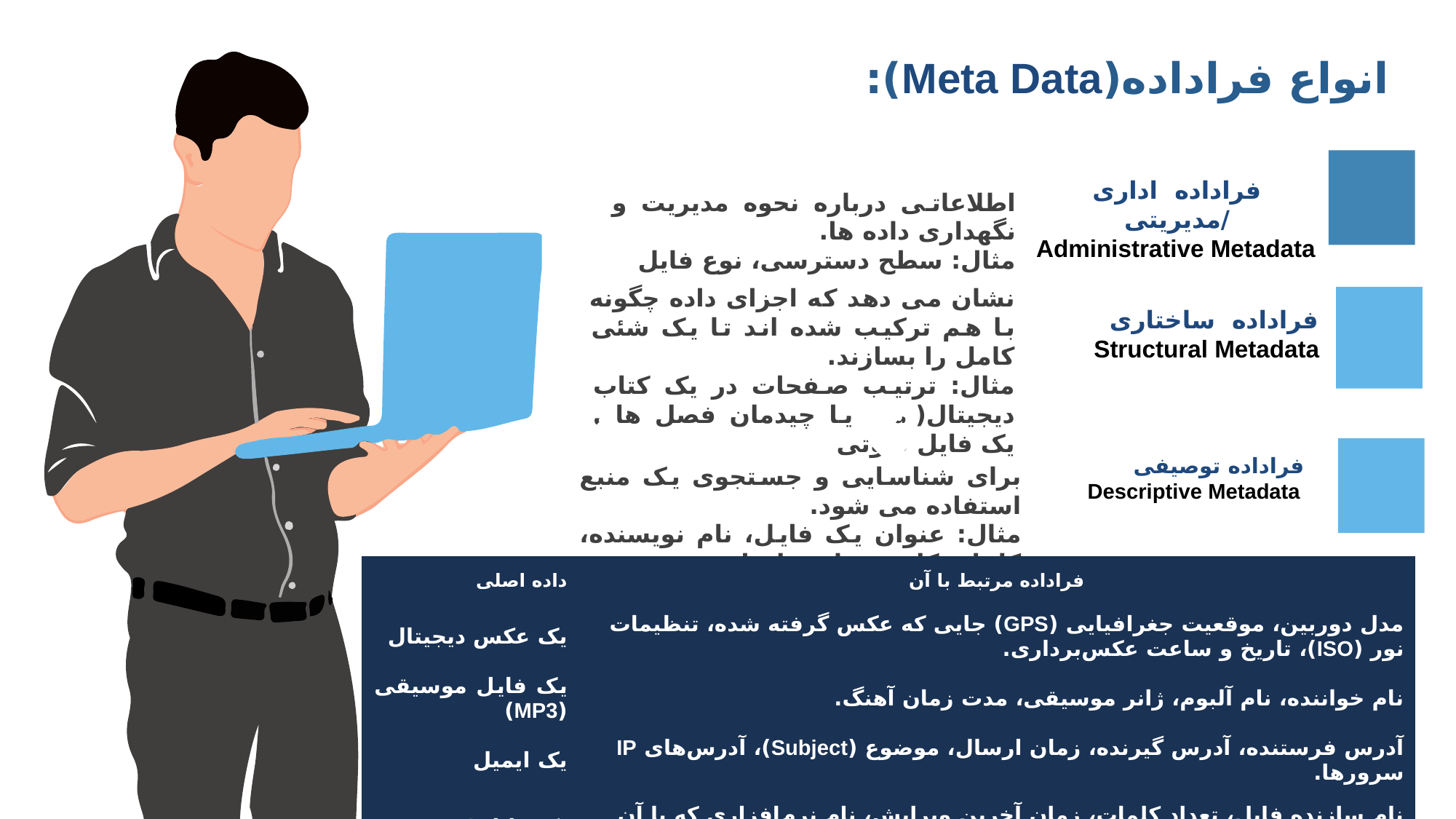

انواع فراداده(Meta Data):

فراداده  اداری /مدیریتی
Administrative Metadata

اطلاعاتی درباره نحوه مدیریت و نگهداری داده ها.
مثال: سطح دسترسی، نوع فایل

فراداده  ساختاری
Structural Metadata
نشان می دهد که اجزای داده چگونه با هم ترکیب شده اند تا یک شئی کامل را بسازند.
مثال: ترتیب صفحات در یک کتاب دیجیتال(pdf) یا چیدمان فصل های یک فایل صوتی

فراداده توصیفی
Descriptive Metadata

برای شناسایی و جستجوی یک منبع استفاده می شود.
مثال: عنوان یک فایل، نام نویسنده، کلمات کلیدی، تاریخ ایجاد
| داده اصلی | فراداده مرتبط با آن |
| --- | --- |
| یک عکس دیجیتال | مدل دوربین، موقعیت جغرافیایی (GPS) جایی که عکس گرفته شده، تنظیمات نور (ISO)، تاریخ و ساعت عکس‌برداری. |
| یک فایل موسیقی (MP3) | نام خواننده، نام آلبوم، ژانر موسیقی، مدت زمان آهنگ. |
| یک ایمیل | آدرس فرستنده، آدرس گیرنده، زمان ارسال، موضوع (Subject)، آدرس‌های IP سرورها. |
| یک فایل Word | نام سازنده فایل، تعداد کلمات، زمان آخرین ویرایش، نام نرم‌افزاری که با آن نوشته شده. |